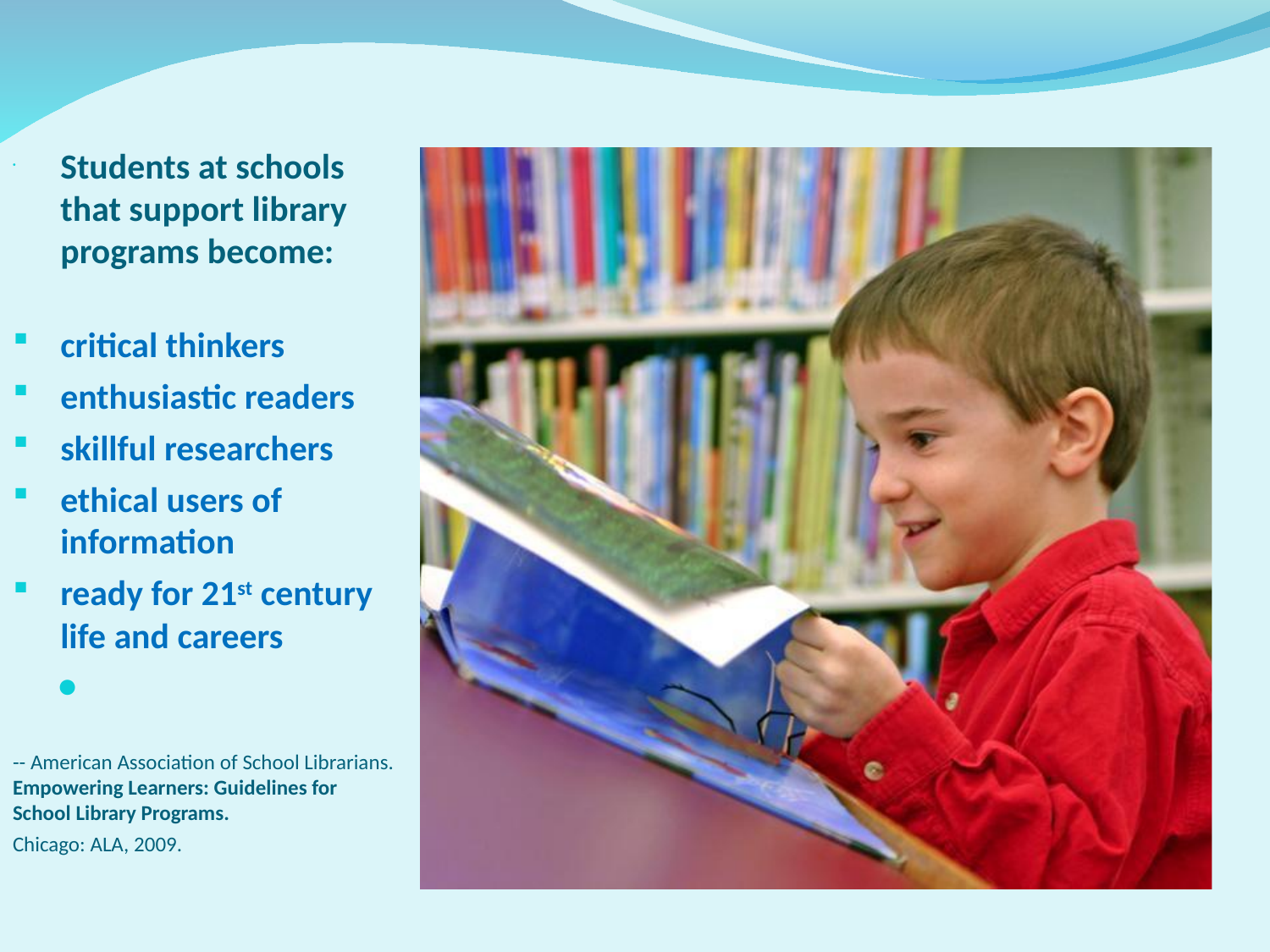

Students at schools that support library programs become:

critical thinkers
enthusiastic readers
skillful researchers
ethical users of information
ready for 21st century life and careers

-- American Association of School Librarians.  Empowering Learners: Guidelines for School Library Programs.
Chicago: ALA, 2009.